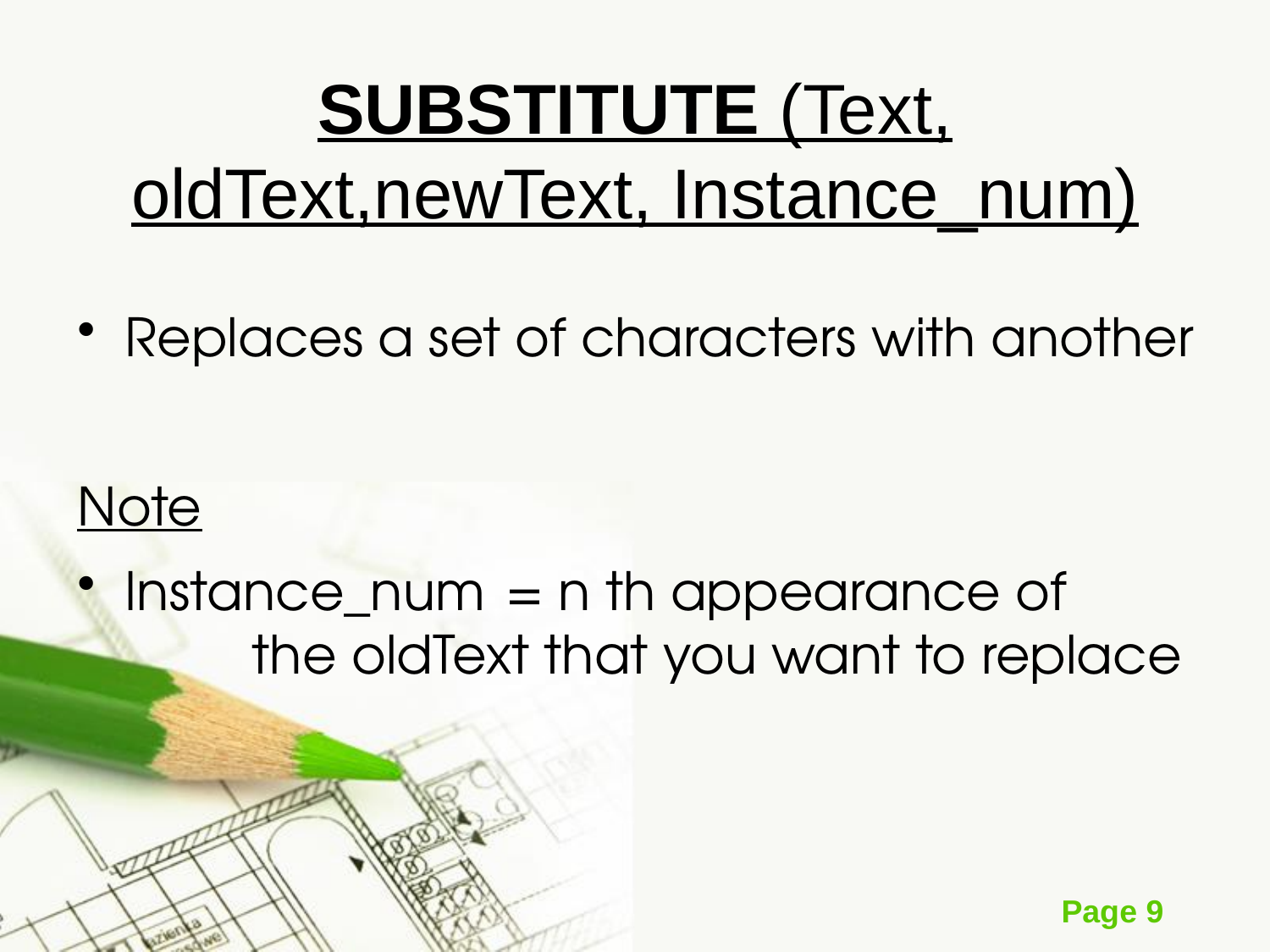

# SUBSTITUTE (Text, oldText,newText, Instance_num)
Replaces a set of characters with another

Note
Instance_num	= n th appearance of 		the oldText that you want to replace